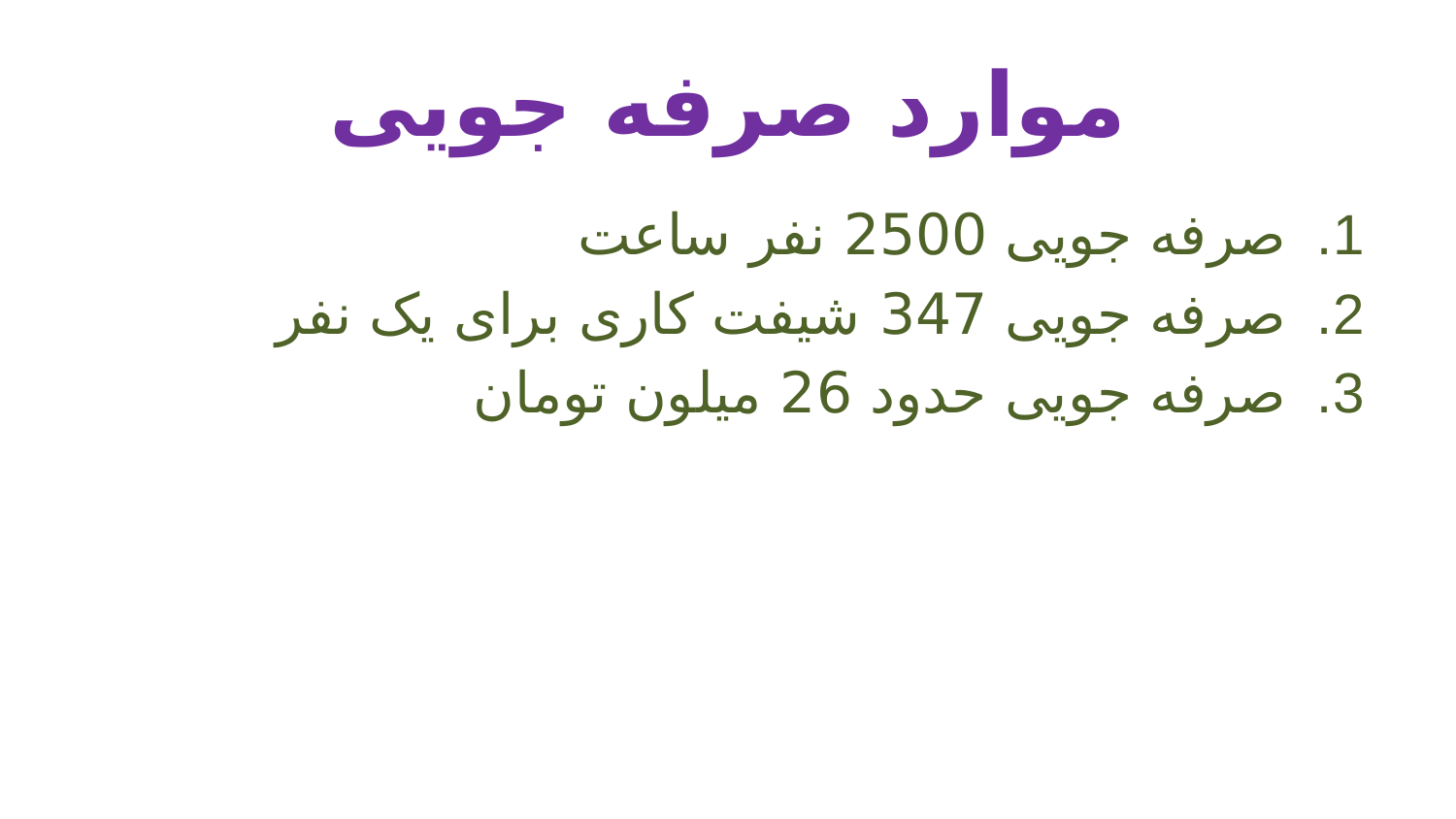

# موارد صرفه جویی
صرفه جویی 2500 نفر ساعت
صرفه جویی 347 شیفت کاری برای یک نفر
صرفه جویی حدود 26 میلون تومان